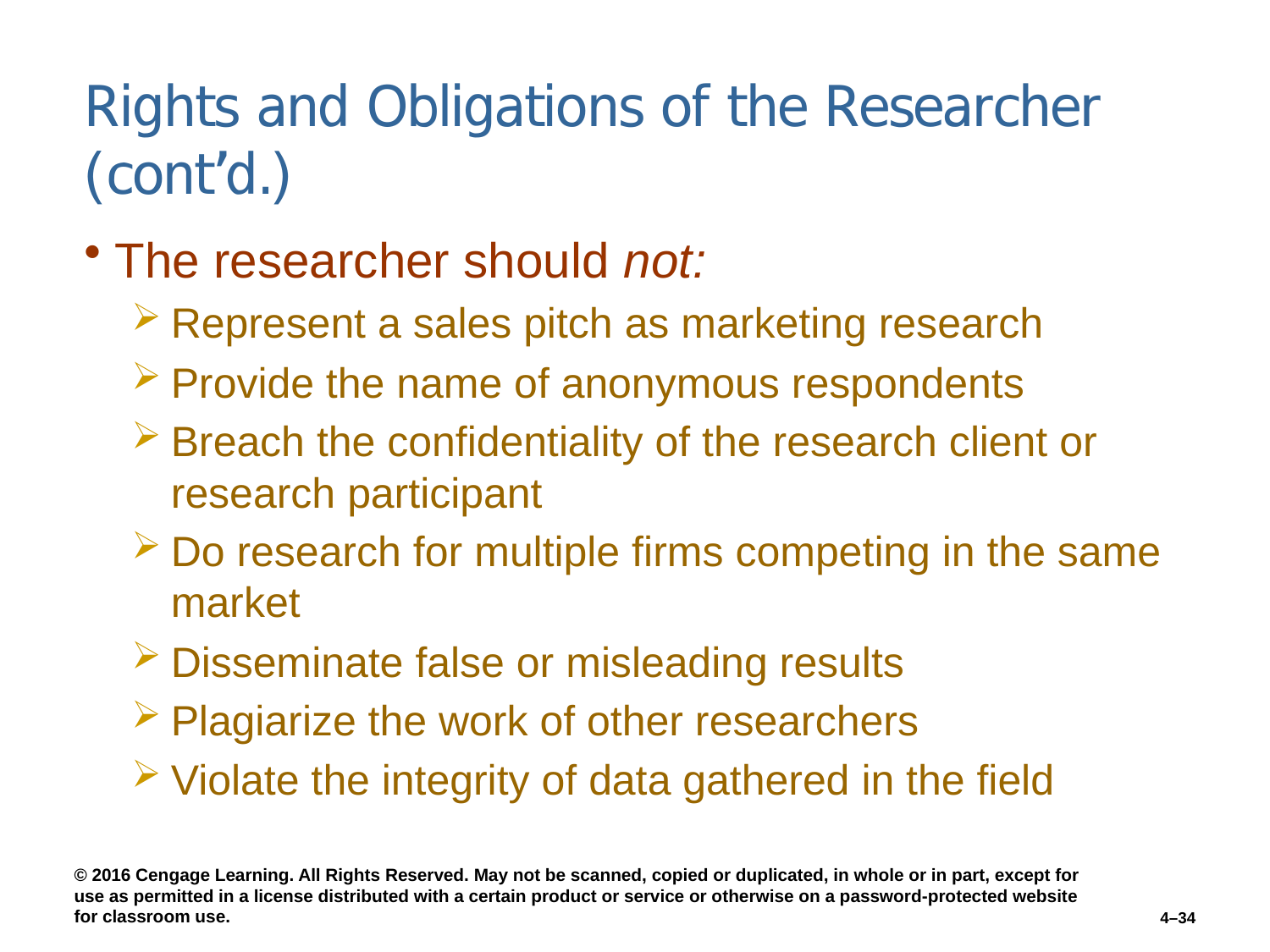

# Rights and Obligations of the Researcher (cont’d.)
The researcher should not:
Represent a sales pitch as marketing research
Provide the name of anonymous respondents
Breach the confidentiality of the research client or research participant
Do research for multiple firms competing in the same market
Disseminate false or misleading results
Plagiarize the work of other researchers
Violate the integrity of data gathered in the field
4–34
© 2016 Cengage Learning. All Rights Reserved. May not be scanned, copied or duplicated, in whole or in part, except for use as permitted in a license distributed with a certain product or service or otherwise on a password-protected website for classroom use.